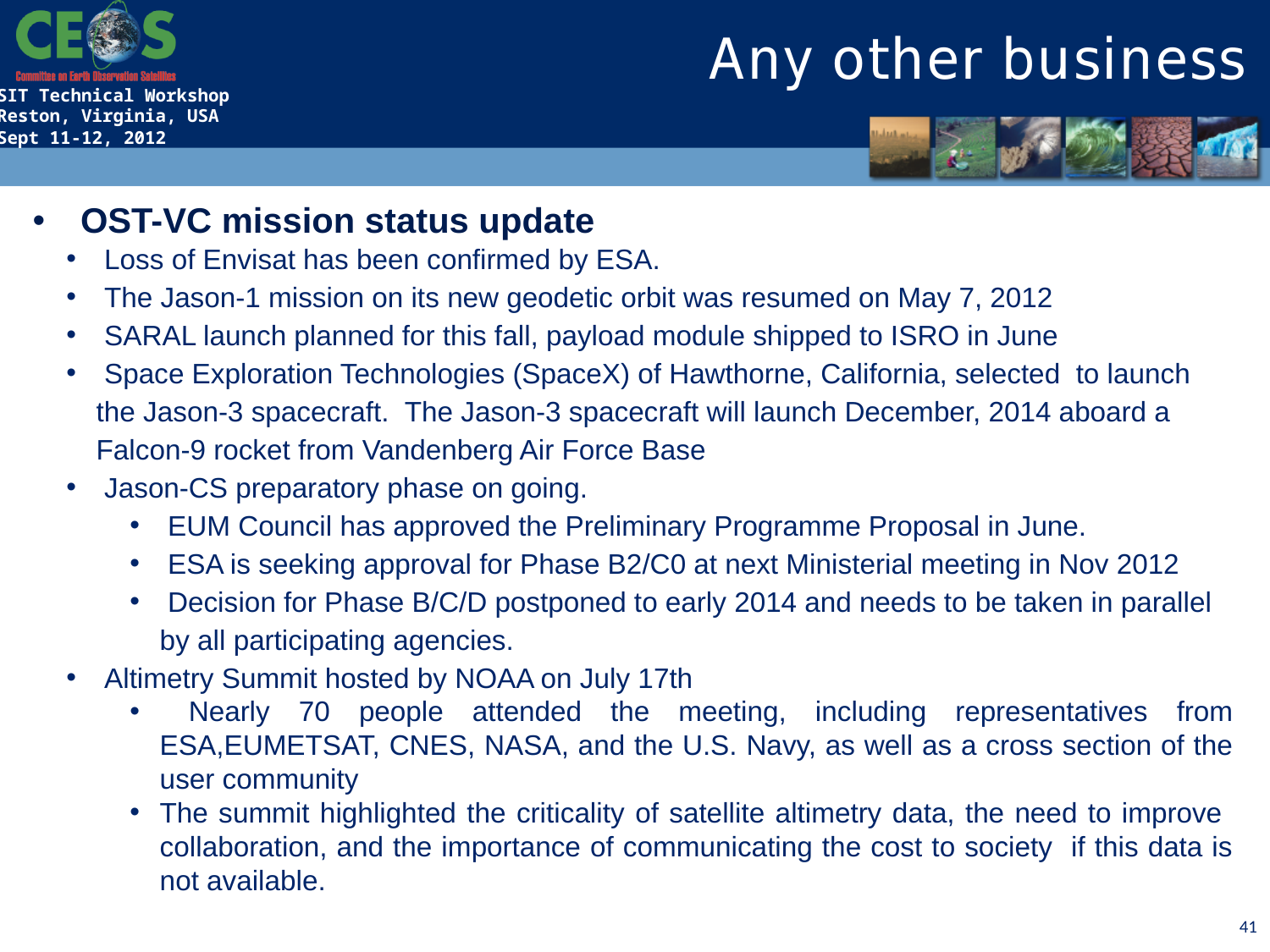

Any other business
OST-VC mission status update
 Loss of Envisat has been confirmed by ESA.
 The Jason-1 mission on its new geodetic orbit was resumed on May 7, 2012
 SARAL launch planned for this fall, payload module shipped to ISRO in June
 Space Exploration Technologies (SpaceX) of Hawthorne, California, selected  to launch the Jason-3 spacecraft.  The Jason-3 spacecraft will launch December, 2014 aboard a Falcon-9 rocket from Vandenberg Air Force Base
 Jason-CS preparatory phase on going.
 EUM Council has approved the Preliminary Programme Proposal in June.
 ESA is seeking approval for Phase B2/C0 at next Ministerial meeting in Nov 2012
 Decision for Phase B/C/D postponed to early 2014 and needs to be taken in parallel by all participating agencies.
 Altimetry Summit hosted by NOAA on July 17th
 Nearly 70 people attended the meeting, including representatives from ESA,EUMETSAT, CNES, NASA, and the U.S. Navy, as well as a cross section of the user community
The summit highlighted the criticality of satellite altimetry data, the need to improve  collaboration, and the importance of communicating the cost to society  if this data is not available.

41